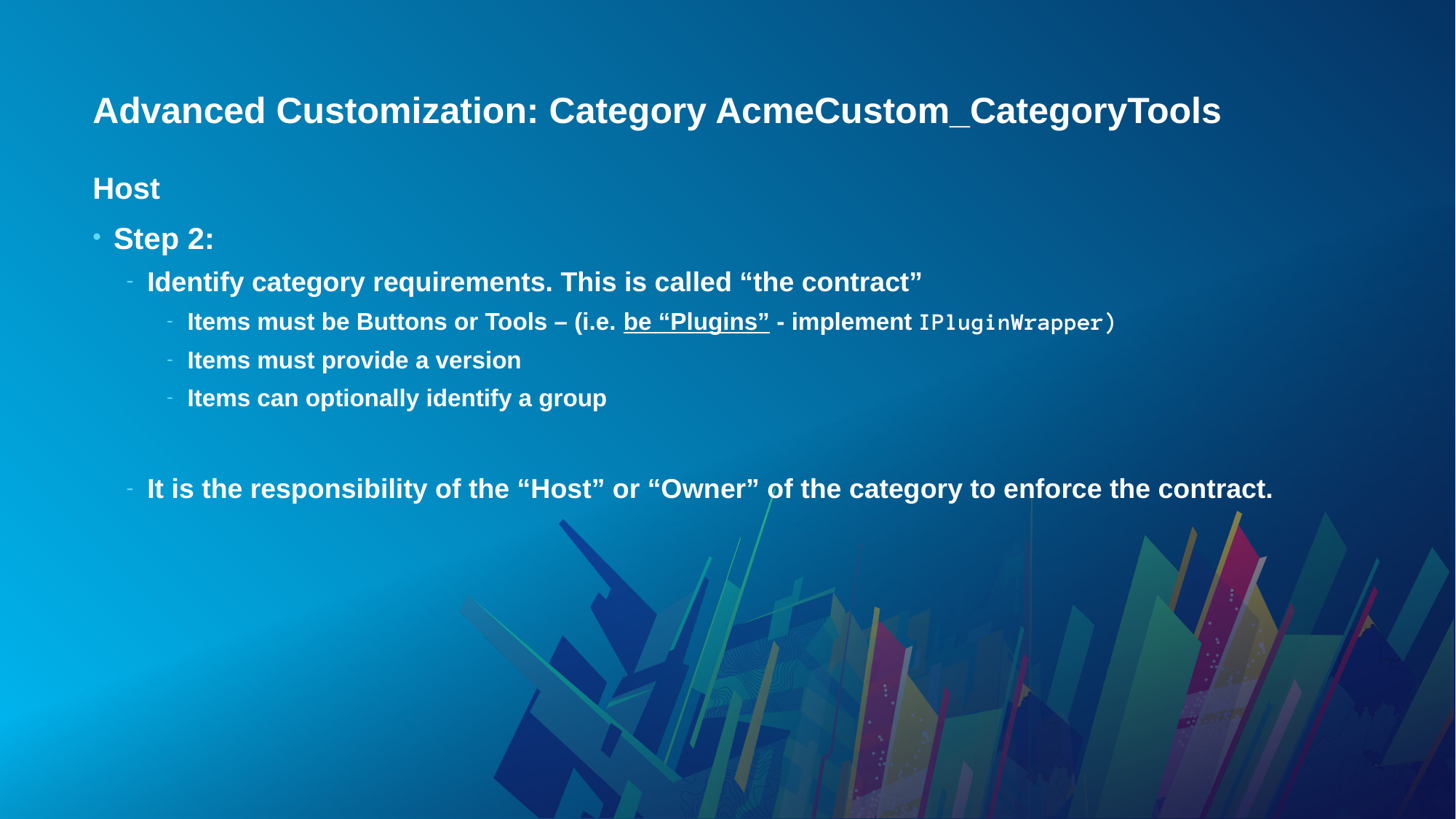

# Advanced Customization: Category AcmeCustom_CategoryTools
Host
Step 2:
Identify category requirements. This is called “the contract”
Items must be Buttons or Tools – (i.e. be “Plugins” - implement IPluginWrapper)
Items must provide a version
Items can optionally identify a group

It is the responsibility of the “Host” or “Owner” of the category to enforce the contract.